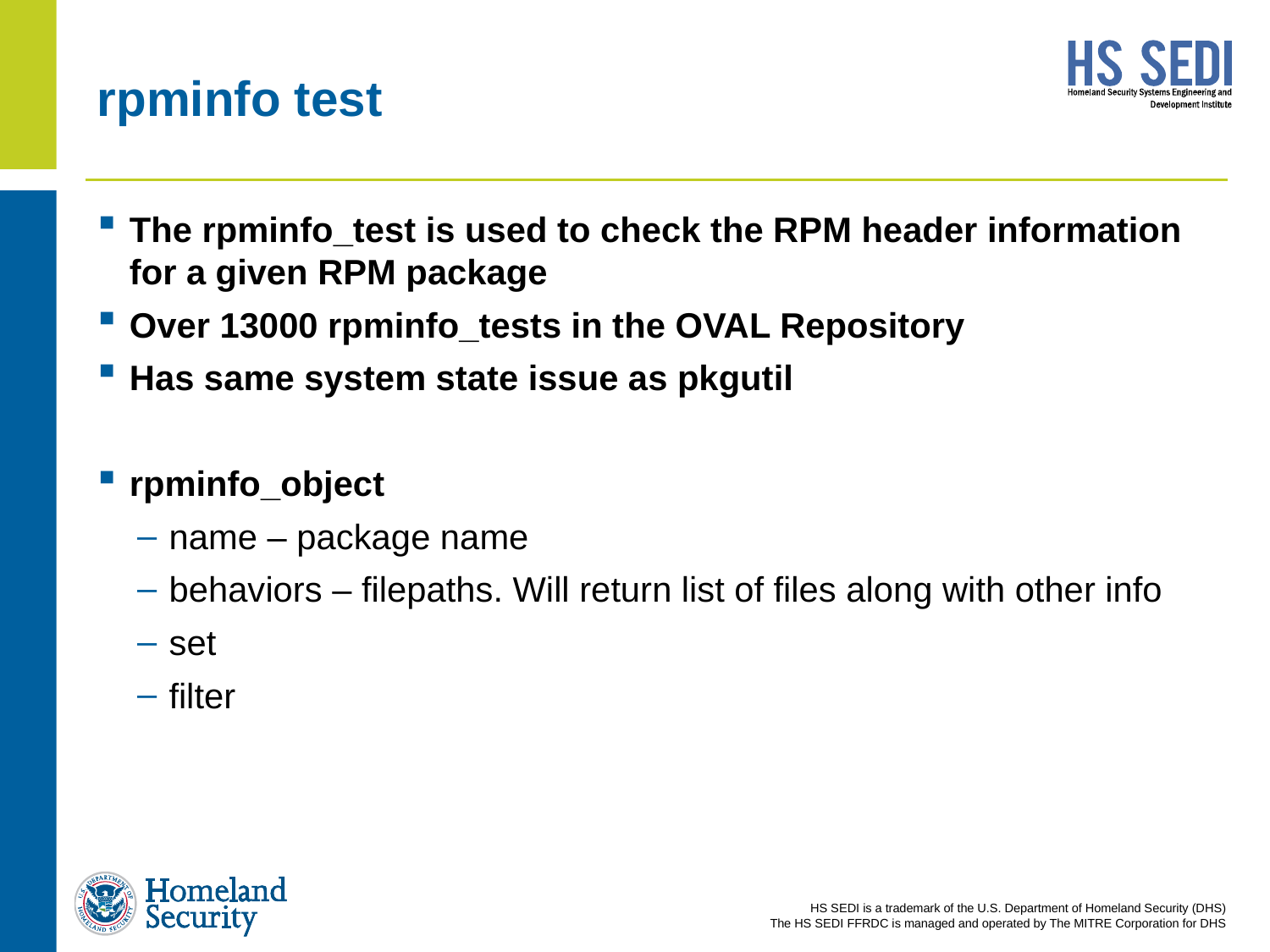

# rpminfo test
The rpminfo_test is used to check the RPM header information for a given RPM package
Over 13000 rpminfo_tests in the OVAL Repository
Has same system state issue as pkgutil

rpminfo_object
name – package name
behaviors – filepaths. Will return list of files along with other info
set
filter